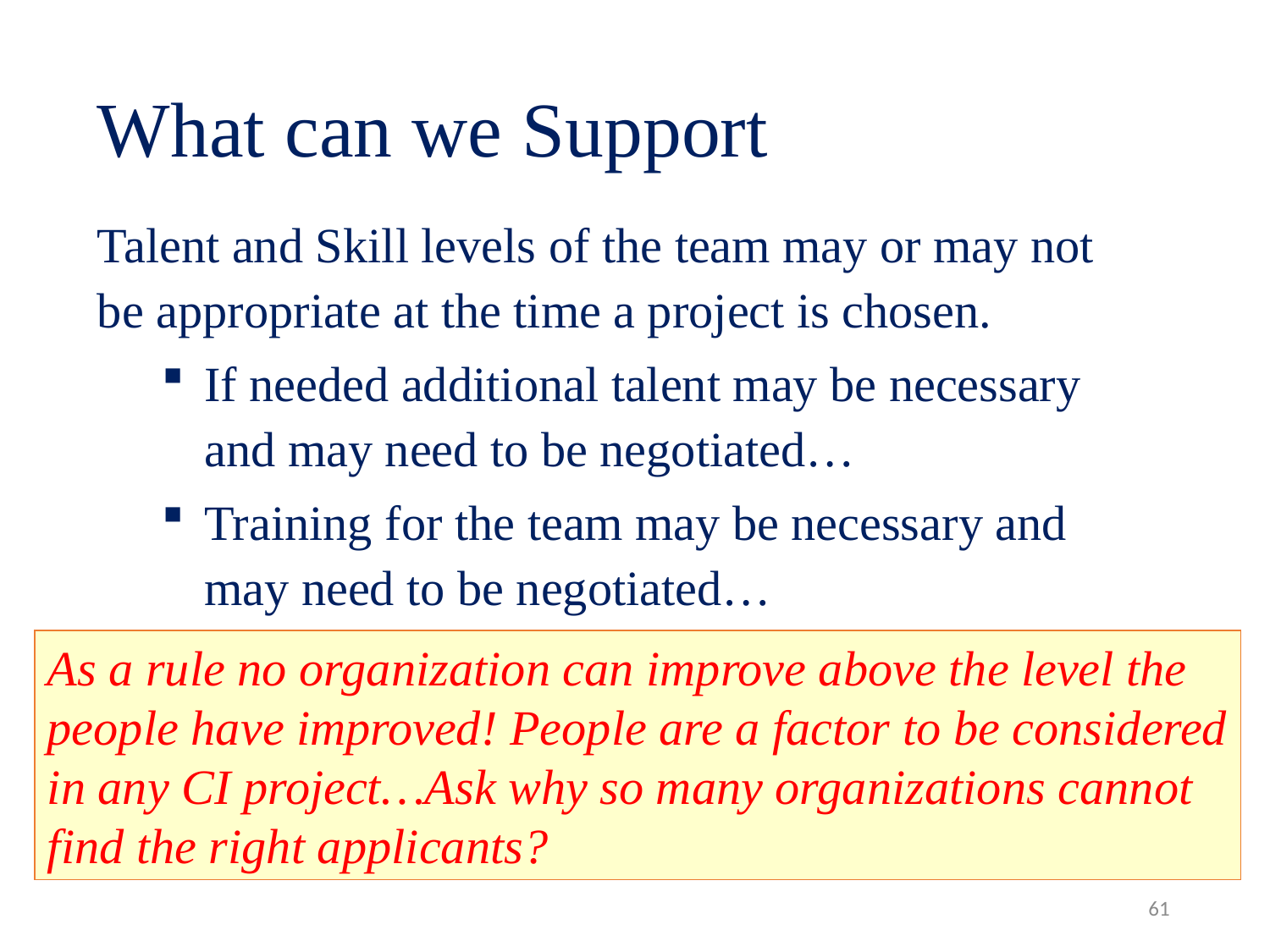

# What can we Support
Talent and Skill levels of the team may or may not be appropriate at the time a project is chosen.
If needed additional talent may be necessary and may need to be negotiated…
Training for the team may be necessary and may need to be negotiated…
As a rule no organization can improve above the level the people have improved! People are a factor to be considered in any CI project…Ask why so many organizations cannot find the right applicants?
61